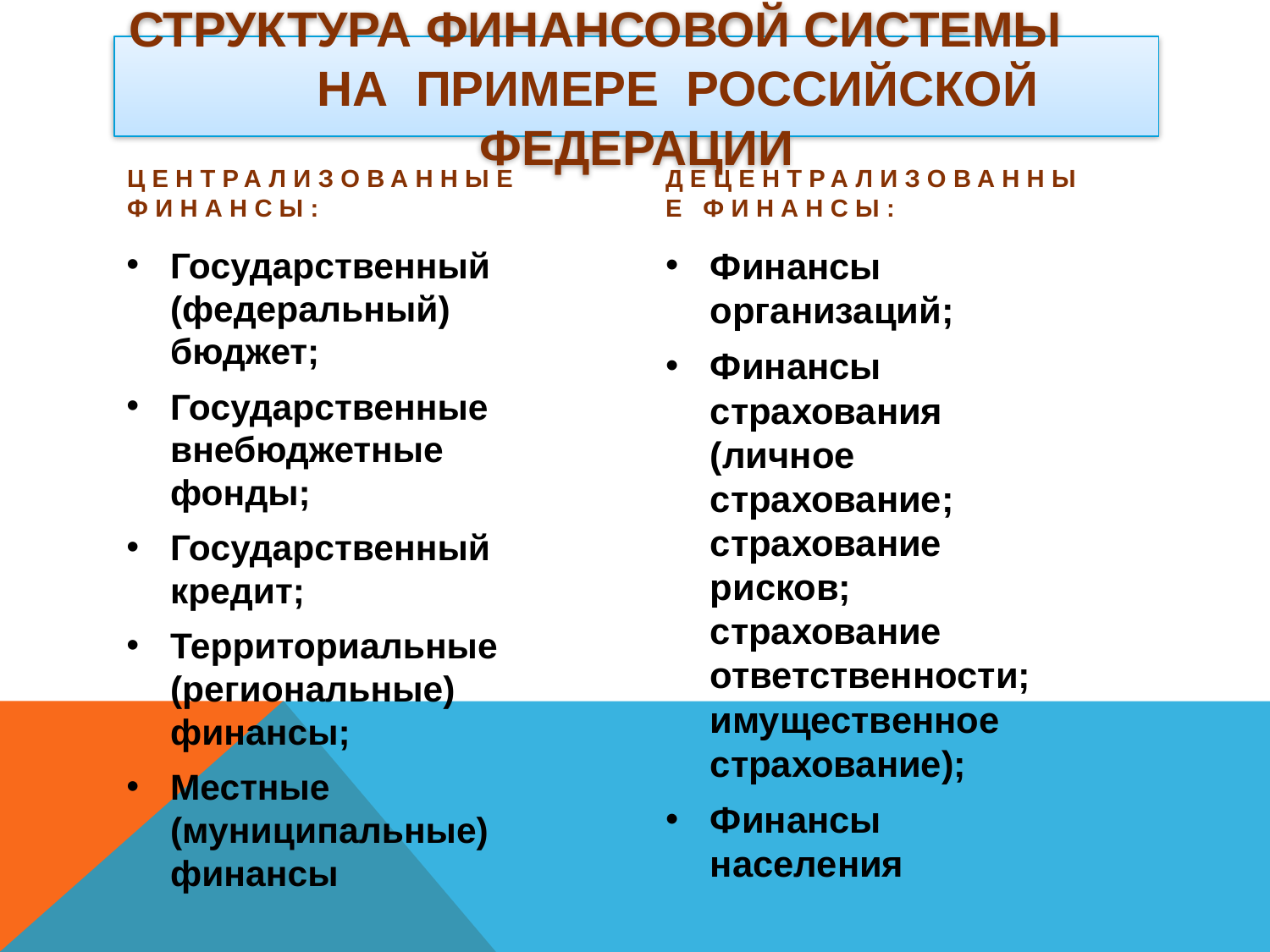

# Структура финансовой системы              на  примере  российской  федерации
Централизованные финансы:
Децентрализованные финансы:
Государственный (федеральный) бюджет;
Государственные внебюджетные фонды;
Государственный кредит;
Территориальные (региональные) финансы;
Местные (муниципальные) финансы
Финансы организаций;
Финансы страхования (личное страхование; страхование рисков; страхование ответственности; имущественное страхование);
Финансы населения